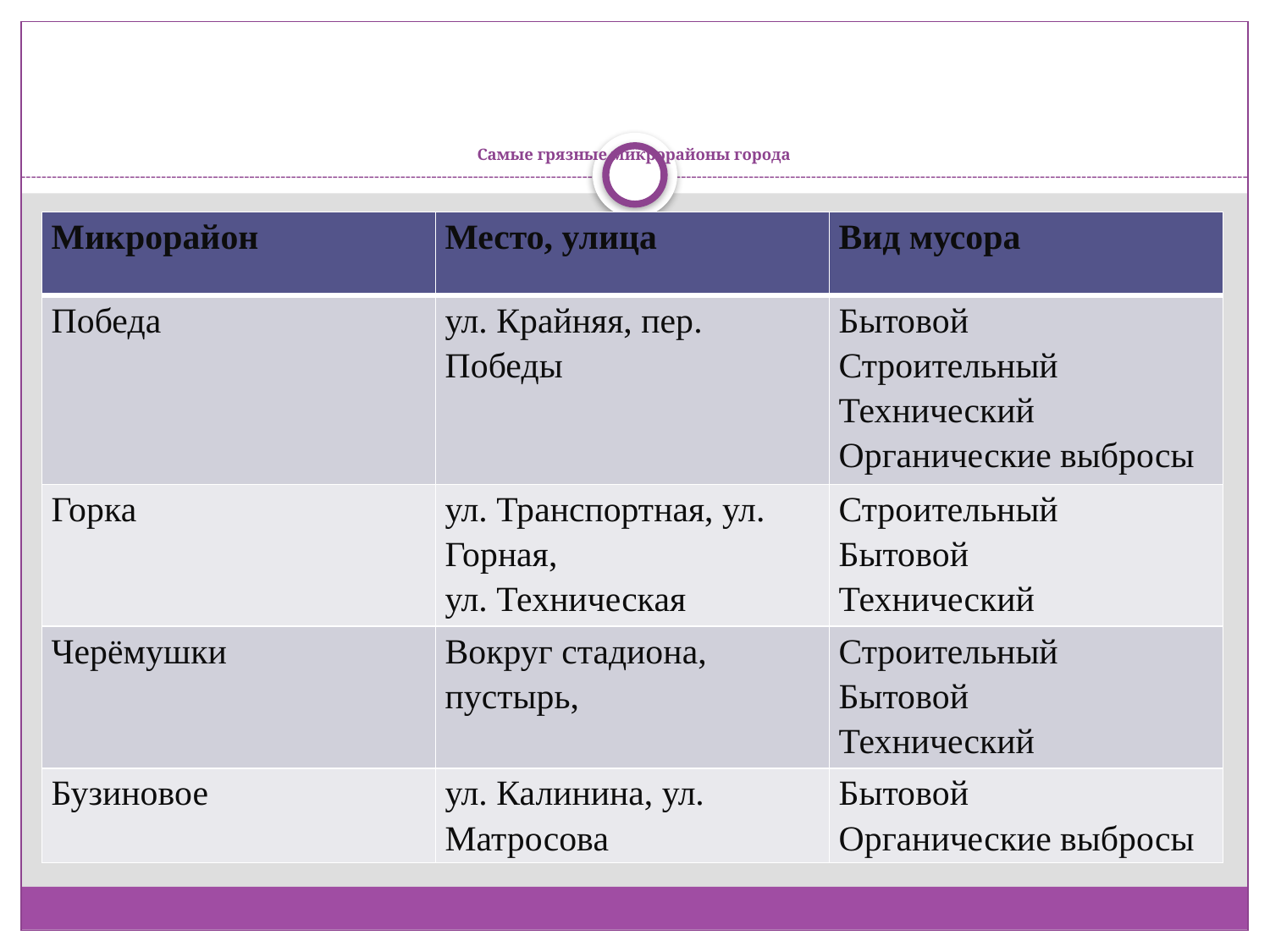

# Самые грязные микрорайоны города
| Микрорайон | Место, улица | Вид мусора |
| --- | --- | --- |
| Победа | ул. Крайняя, пер. Победы | Бытовой Строительный Технический Органические выбросы |
| Горка | ул. Транспортная, ул. Горная, ул. Техническая | Строительный Бытовой Технический |
| Черёмушки | Вокруг стадиона, пустырь, | Строительный Бытовой Технический |
| Бузиновое | ул. Калинина, ул. Матросова | Бытовой Органические выбросы |